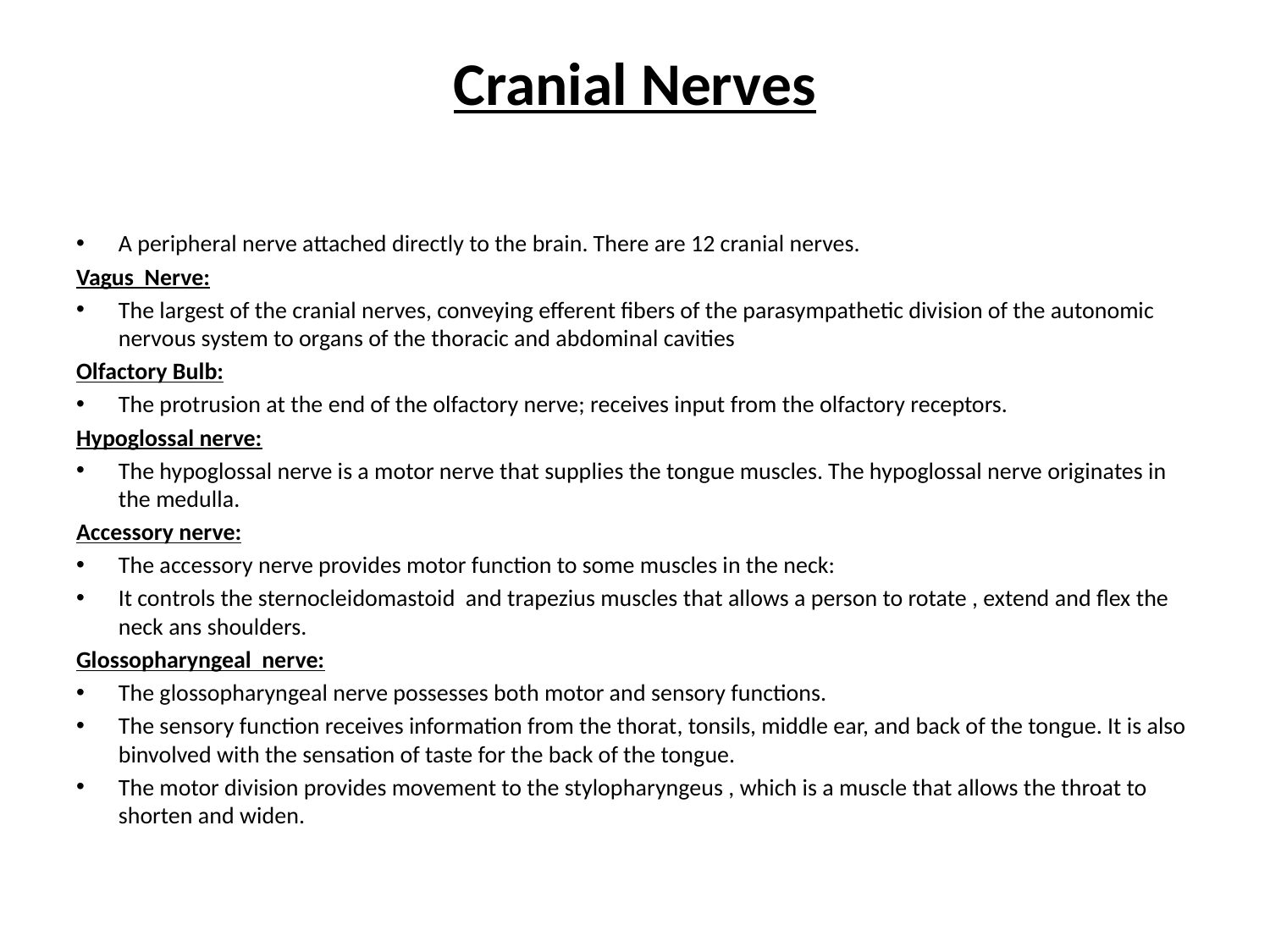

# Cranial Nerves
A peripheral nerve attached directly to the brain. There are 12 cranial nerves.
Vagus  Nerve:
The largest of the cranial nerves, conveying efferent fibers of the parasympathetic division of the autonomic nervous system to organs of the thoracic and abdominal cavities
Olfactory Bulb:
The protrusion at the end of the olfactory nerve; receives input from the olfactory receptors.
Hypoglossal nerve:
The hypoglossal nerve is a motor nerve that supplies the tongue muscles. The hypoglossal nerve originates in the medulla.
Accessory nerve:
The accessory nerve provides motor function to some muscles in the neck:
It controls the sternocleidomastoid  and trapezius muscles that allows a person to rotate , extend and flex the neck ans shoulders.
Glossopharyngeal  nerve:
The glossopharyngeal nerve possesses both motor and sensory functions.
The sensory function receives information from the thorat, tonsils, middle ear, and back of the tongue. It is also binvolved with the sensation of taste for the back of the tongue.
The motor division provides movement to the stylopharyngeus , which is a muscle that allows the throat to shorten and widen.